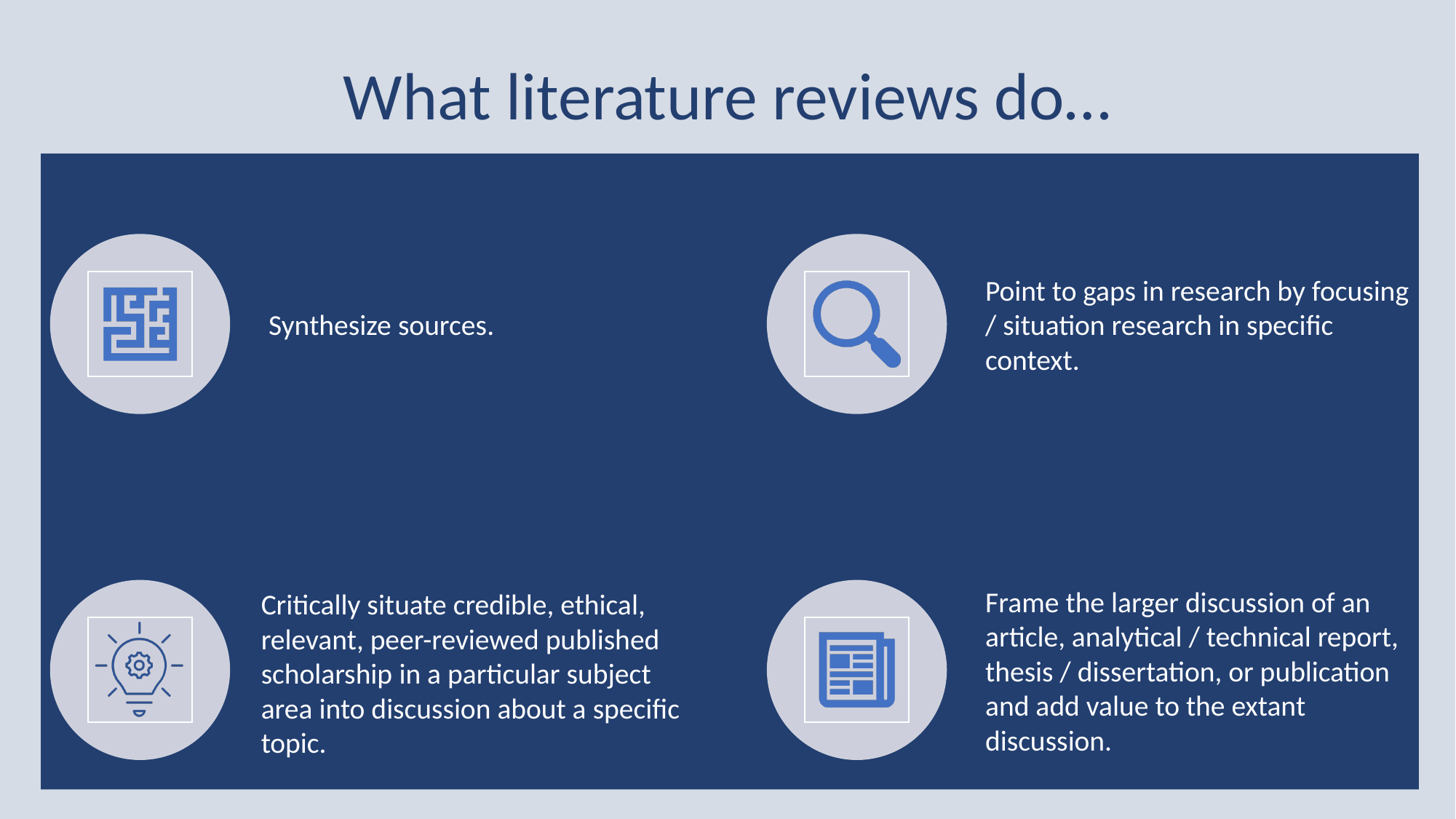

# What literature reviews do…
Synthesize sources.
Point to gaps in research by focusing / situation research in specific context.
Critically situate credible, ethical, relevant, peer-reviewed published scholarship in a particular subject area into discussion about a specific topic.
Frame the larger discussion of an article, analytical / technical report, thesis / dissertation, or publication and add value to the extant discussion.